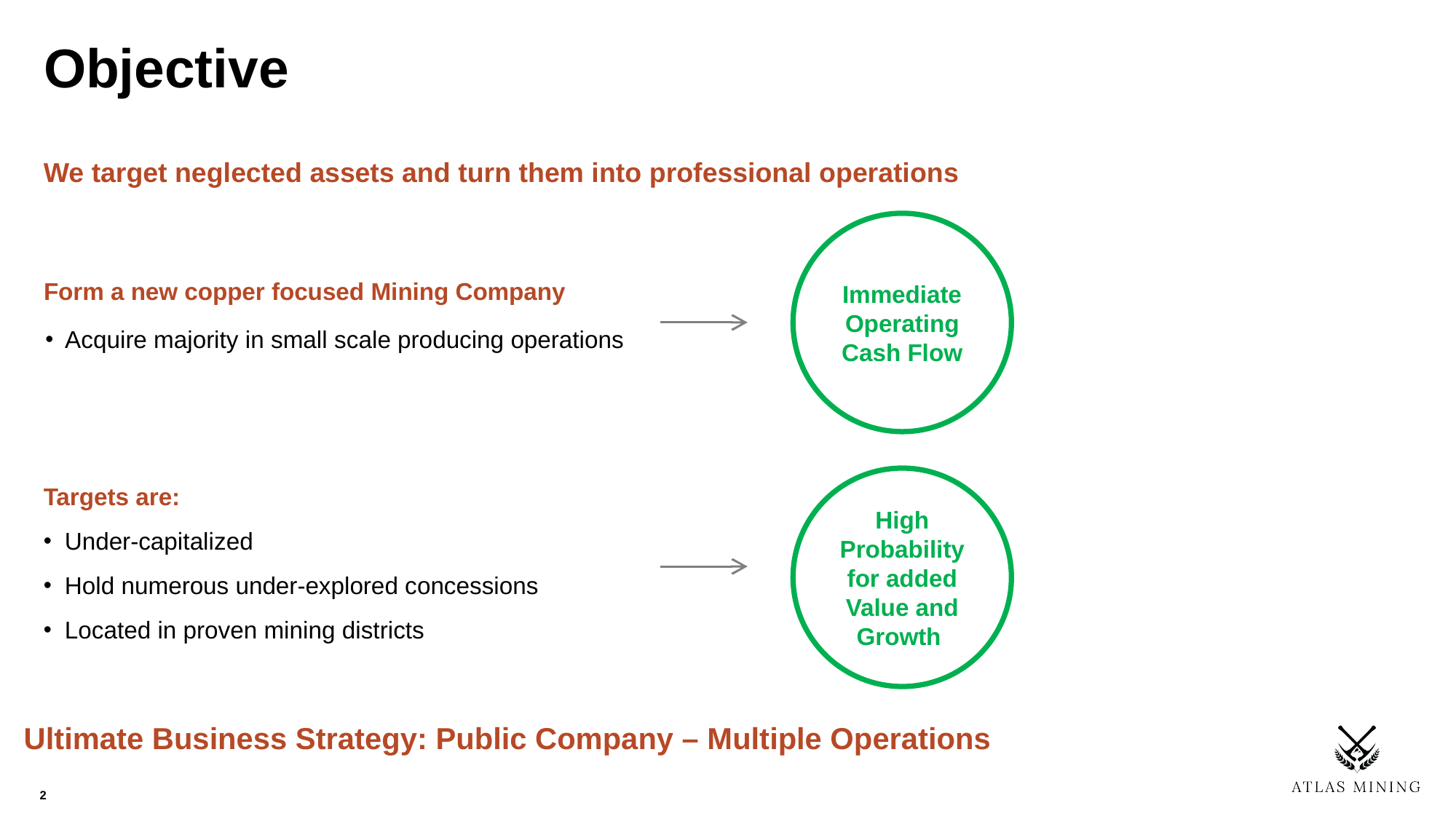

# Objective
We target neglected assets and turn them into professional operations
Immediate Operating Cash Flow
Form a new copper focused Mining Company
Acquire majority in small scale producing operations

High Probability for added Value and Growth
Targets are:
Under-capitalized
Hold numerous under-explored concessions
Located in proven mining districts
Ultimate Business Strategy: Public Company – Multiple Operations
2